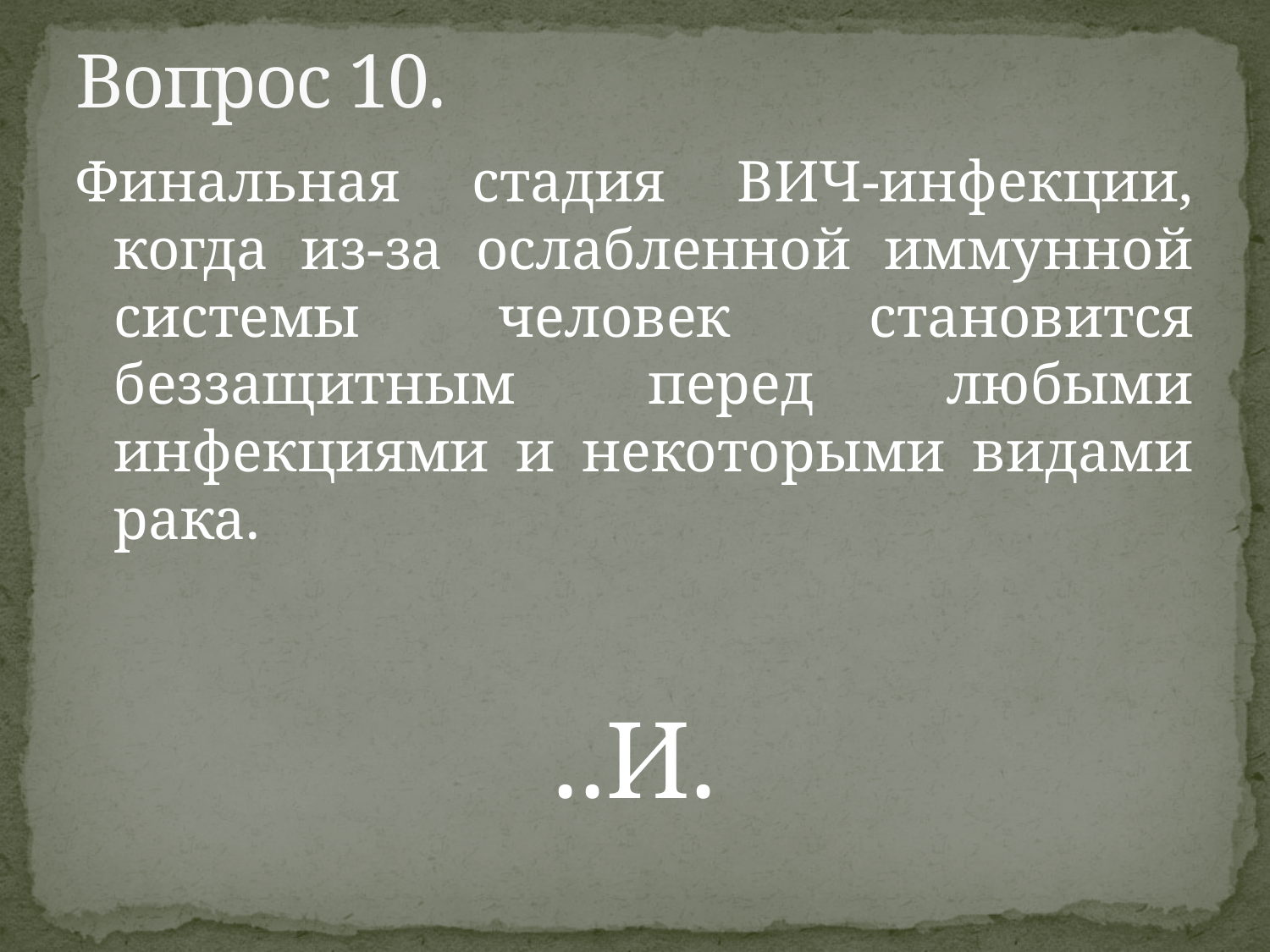

# Вопрос 10.
Финальная стадия ВИЧ-инфекции, когда из-за ослабленной иммунной системы человек становится беззащитным перед любыми инфекциями и некоторыми видами рака.

..И.